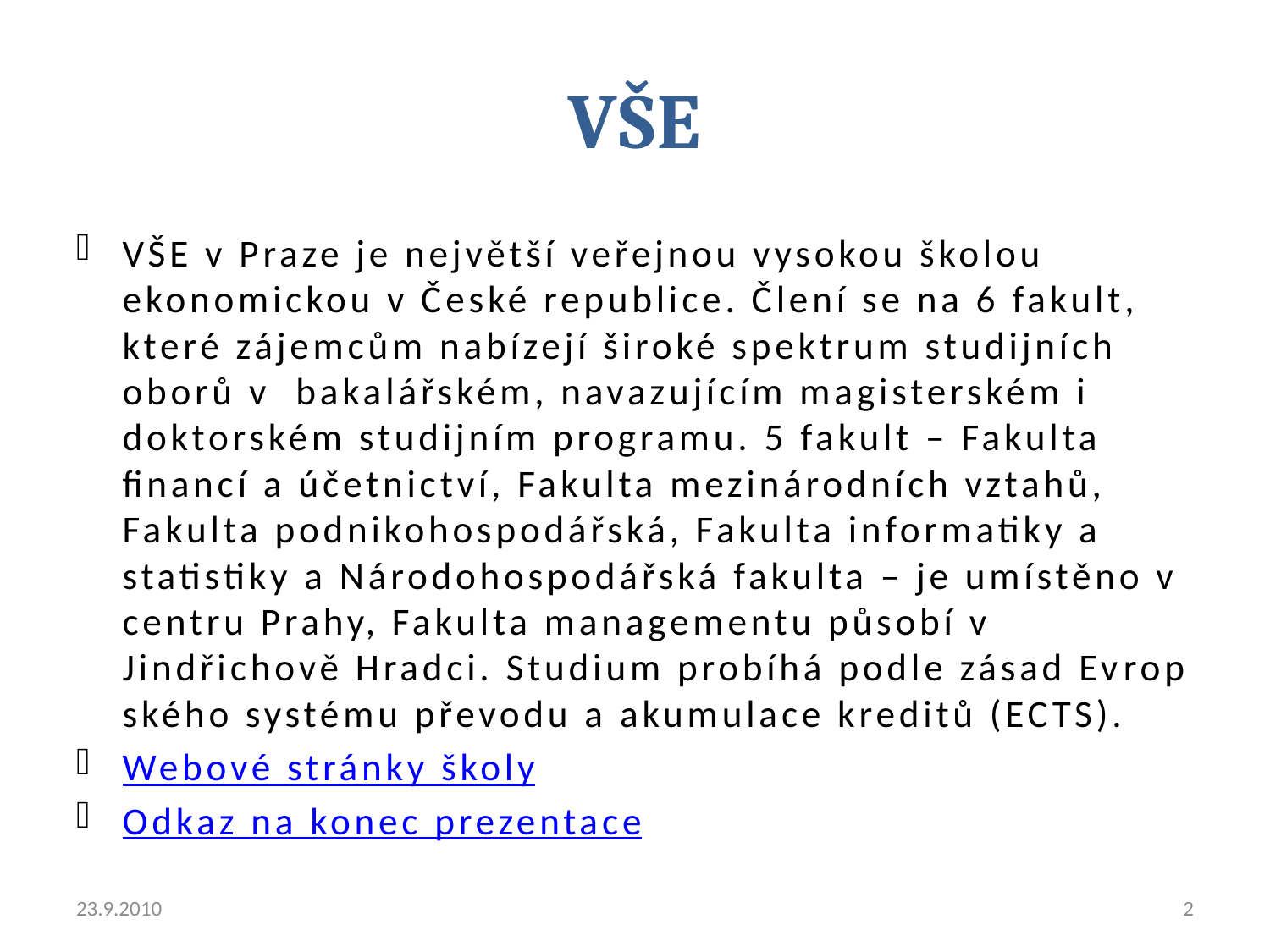

# VŠE
VŠE v Praze je největší veřejnou vysokou školou ekonomickou v České republice. Člení se na 6 fakult, které zájemcům nabízejí široké spektrum studijních oborů v  bakalářském, navazujícím magisterském i doktorském studijním programu. 5 fakult – Fakulta financí a účetnictví, Fakulta mezinárodních vztahů, Fakulta podnikohospodářská, Fakulta informatiky a statistiky a Národohospodářská fakulta – je umístěno v centru Prahy, Fakulta managementu působí v Jindřichově Hradci. Studium probíhá podle zásad Ev­rop­ského systému převodu a akumulace kreditů (ECTS).
Webové stránky školy
Odkaz na konec prezentace
23.9.2010
2